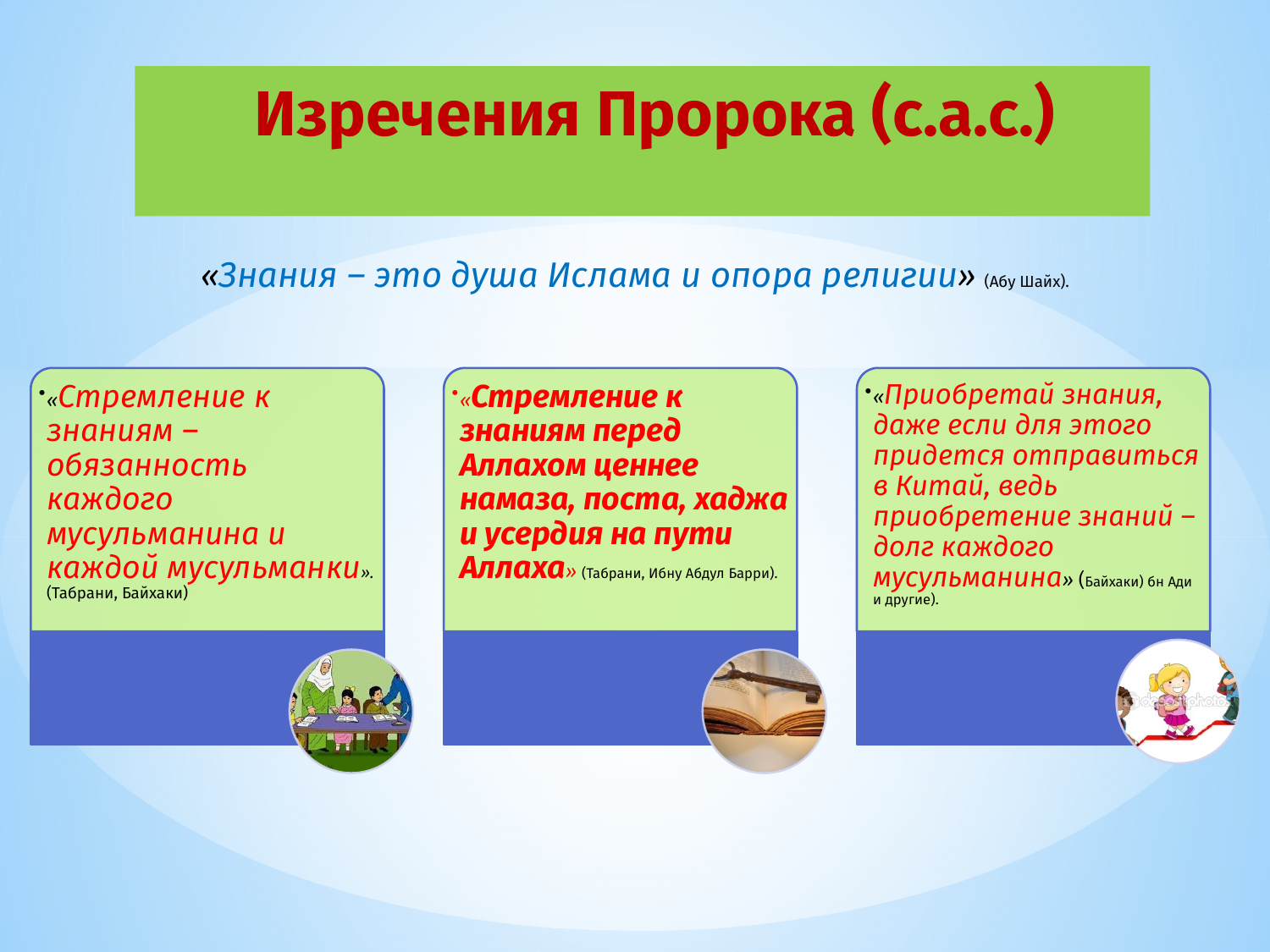

# Изречения Пророка (с.а.с.)
«Знания – это душа Ислама и опора религии» (Абу Шайх).
«Стремление к знаниям – обязанность каждого мусульманина и каждой мусульманки».(Табрани, Байхаки)

«Стремление к знаниям перед Аллахом ценнее намаза, поста, хаджа и усердия на пути Аллаха» (Табрани, Ибну Абдул Барри).

«Приобретай знания, даже если для этого придется отправиться в Китай, ведь приобретение знаний – долг каждого мусульманина» (Байхаки) бн Ади и другие).